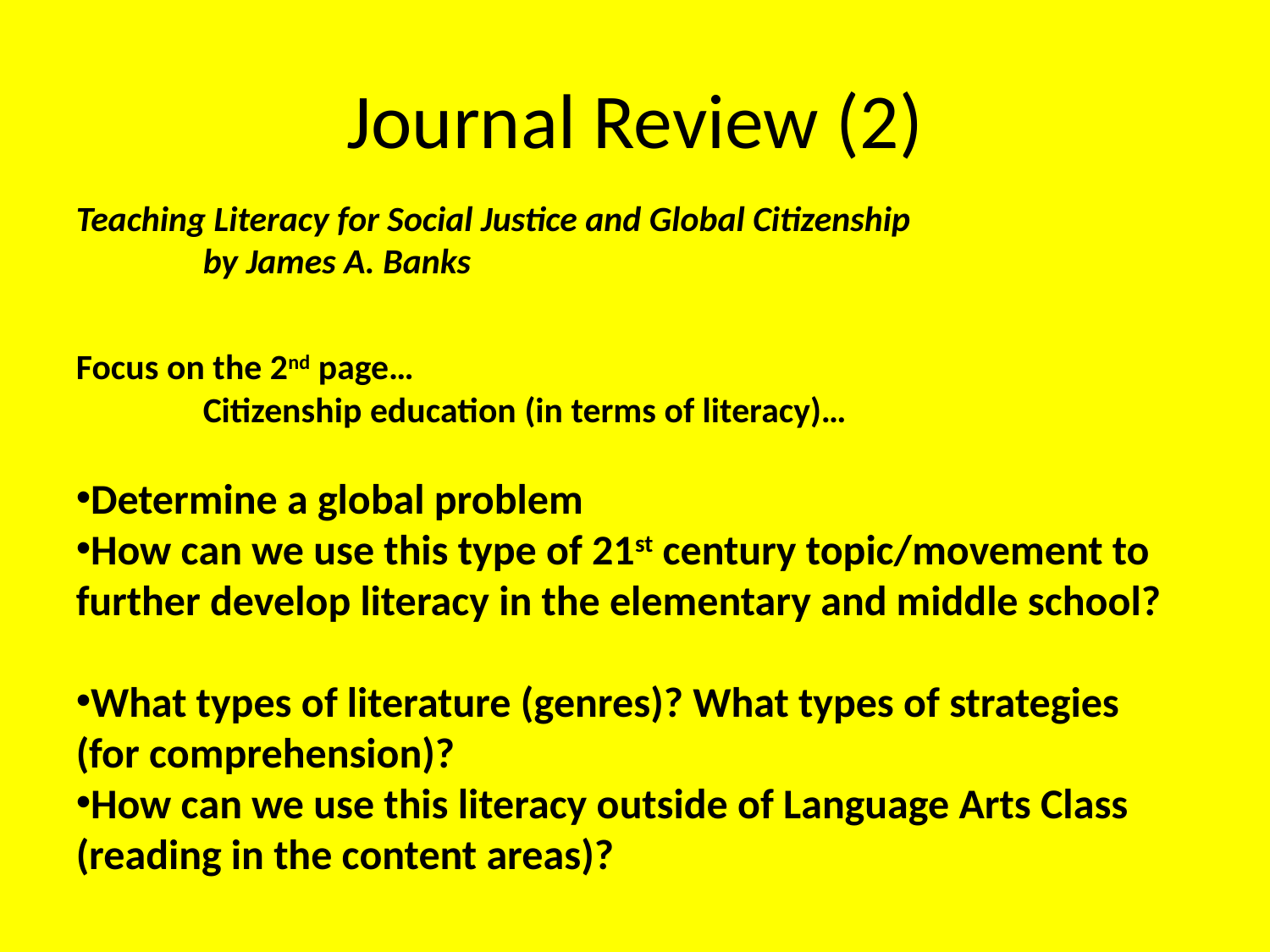

# Journal Review (2)
Teaching Literacy for Social Justice and Global Citizenship
	by James A. Banks
Focus on the 2nd page…
	Citizenship education (in terms of literacy)…

Determine a global problem
How can we use this type of 21st century topic/movement to further develop literacy in the elementary and middle school?

What types of literature (genres)? What types of strategies (for comprehension)?
How can we use this literacy outside of Language Arts Class (reading in the content areas)?